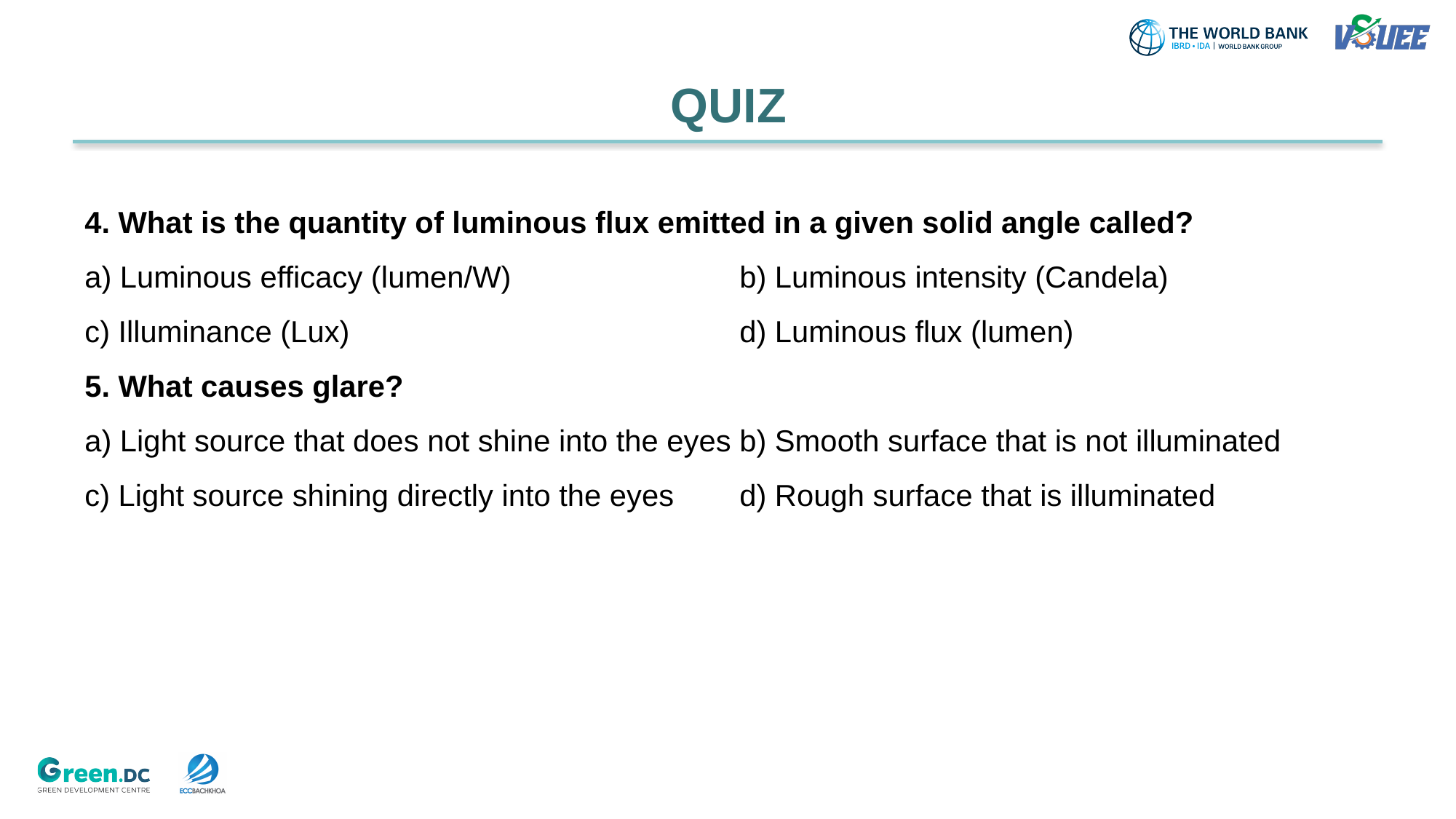

# QUIZ
4. What is the quantity of luminous flux emitted in a given solid angle called?
a) Luminous efficacy (lumen/W)			b) Luminous intensity (Candela)
c) Illuminance (Lux)				d) Luminous flux (lumen)
5. What causes glare?
a) Light source that does not shine into the eyes	b) Smooth surface that is not illuminated
c) Light source shining directly into the eyes	d) Rough surface that is illuminated